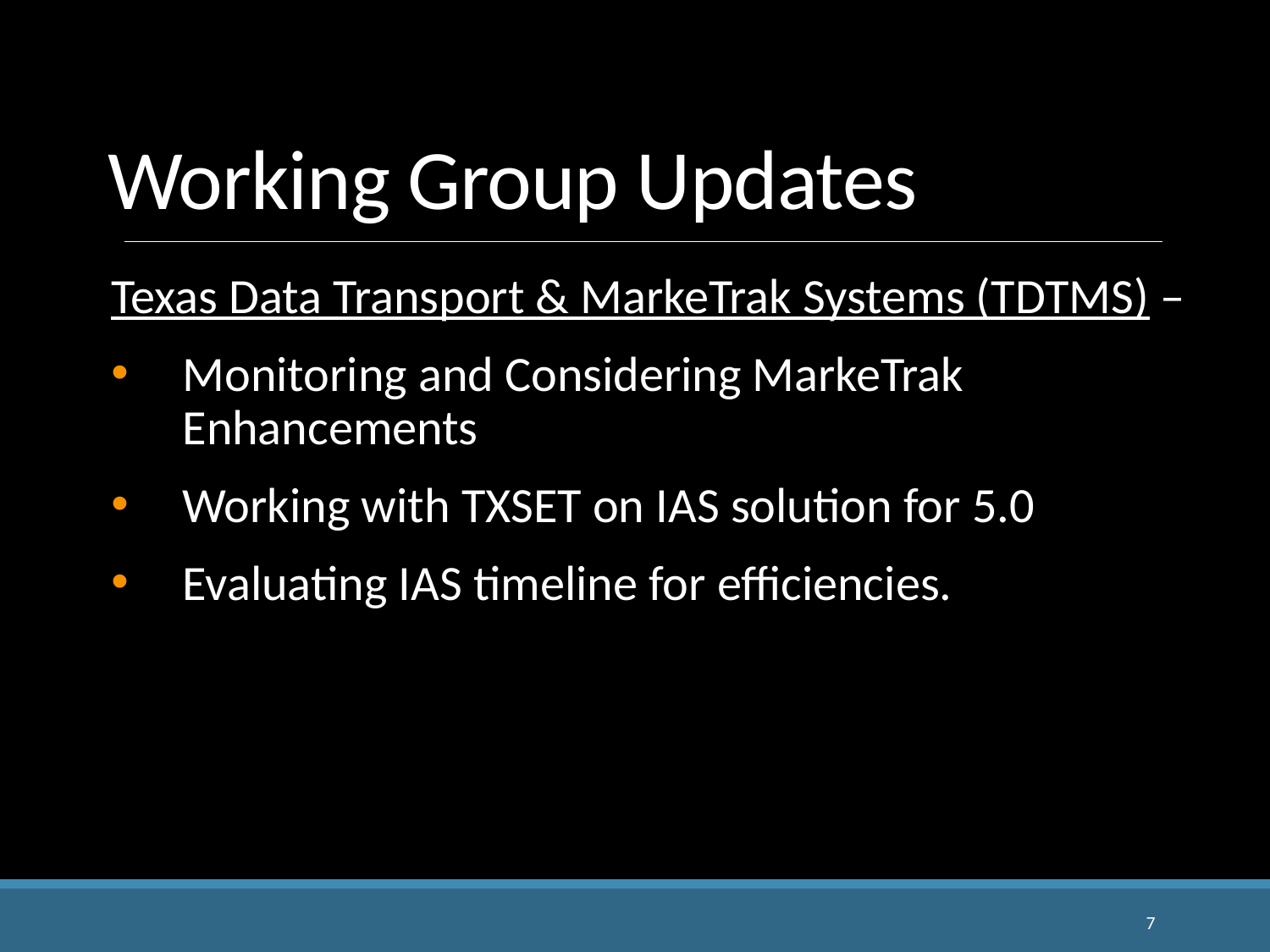

# Working Group Updates
Texas Data Transport & MarkeTrak Systems (TDTMS) –
Monitoring and Considering MarkeTrak Enhancements
Working with TXSET on IAS solution for 5.0
Evaluating IAS timeline for efficiencies.
7